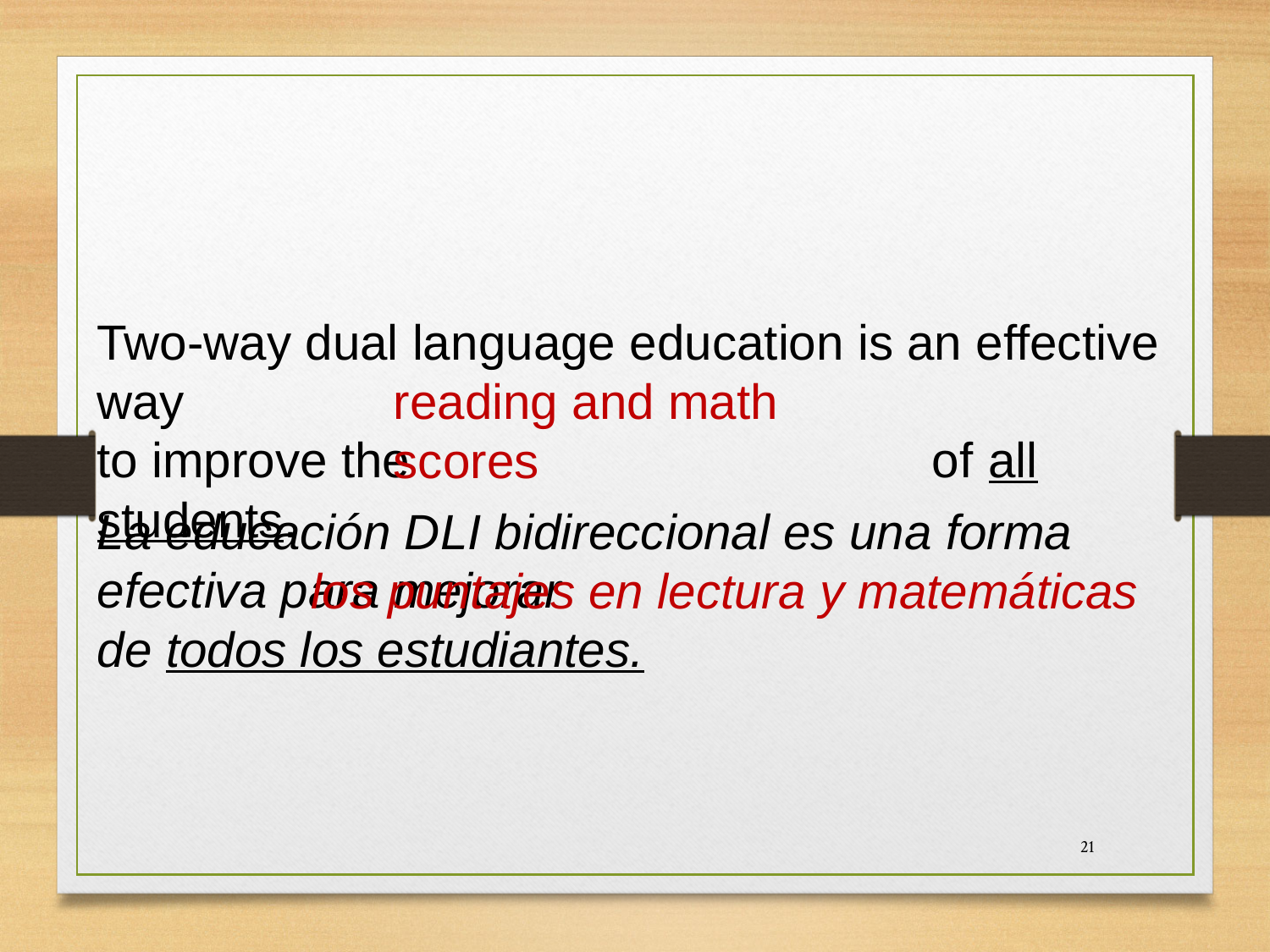

Two-way dual language education is an effective way
to improve the                                      of all students.
reading and math scores
La educación DLI bidireccional es una forma efectiva para mejorar
de todos los estudiantes.
los puntajes en lectura y matemáticas
21